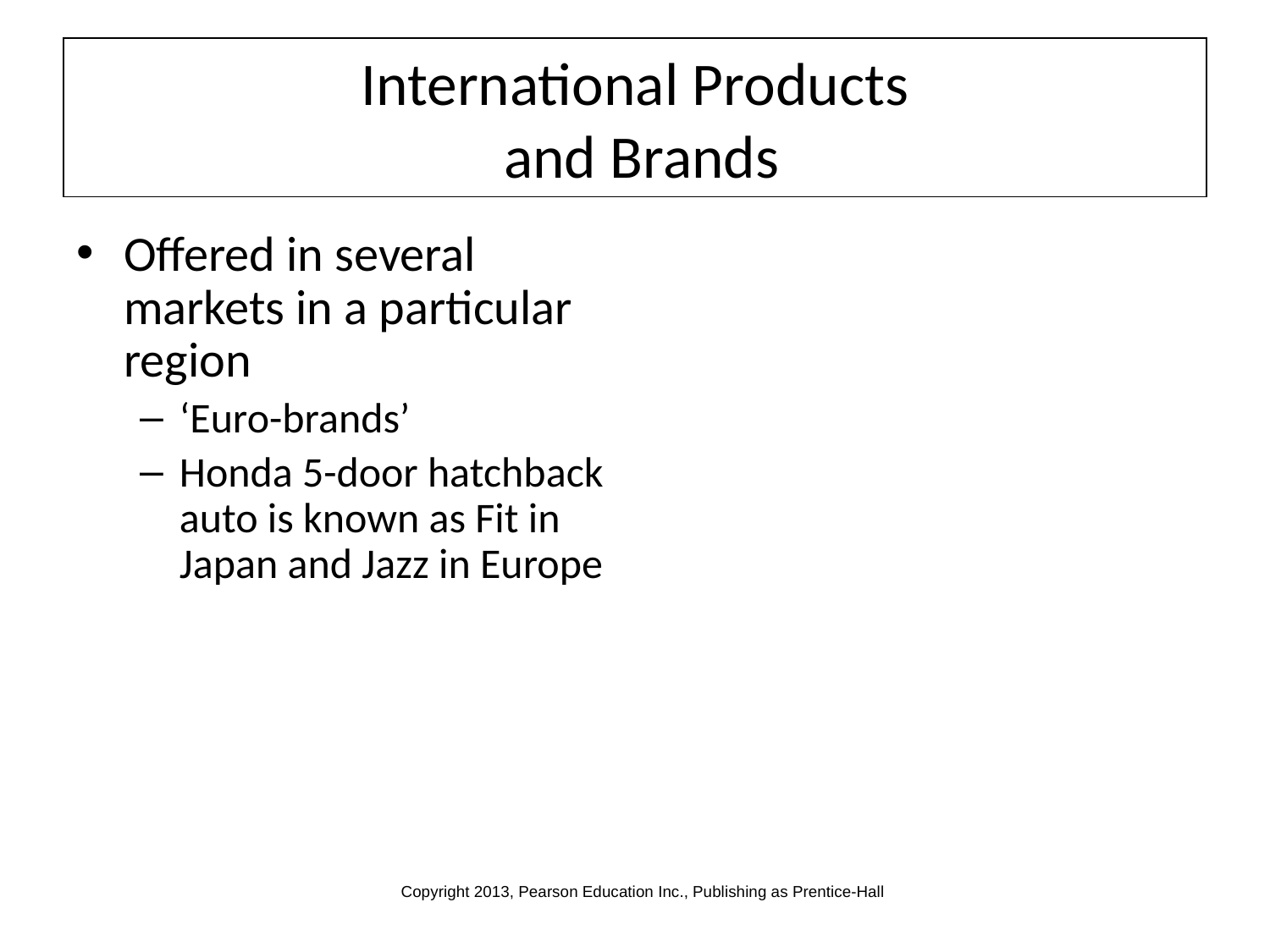

# International Products and Brands
Offered in several markets in a particular region
‘Euro-brands’
Honda 5-door hatchback auto is known as Fit in Japan and Jazz in Europe

Copyright 2013, Pearson Education Inc., Publishing as Prentice-Hall